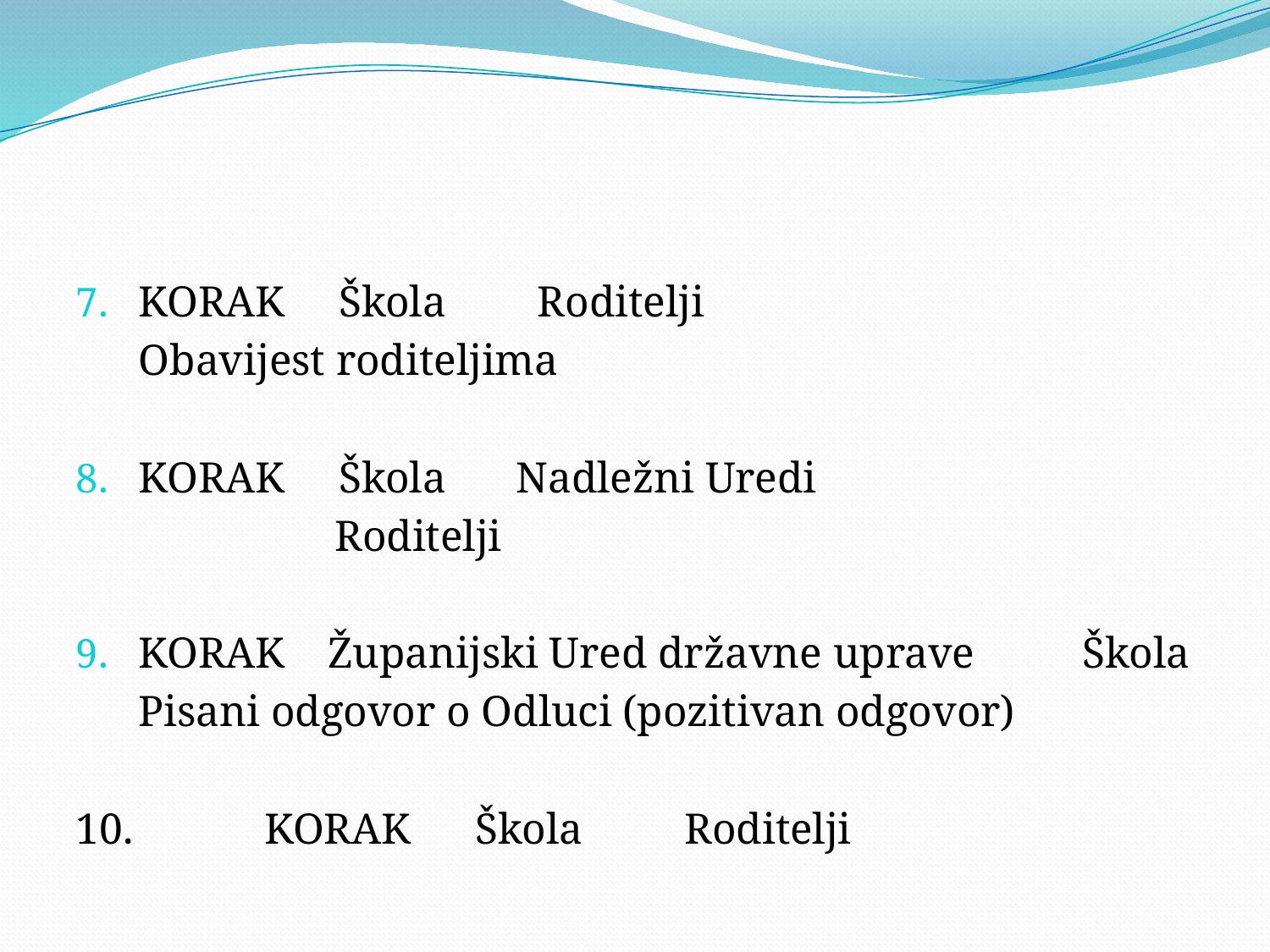

#
KORAK     Škola	  Roditelji
	Obavijest roditeljima

KORAK     Škola		Nadležni Uredi
                        Roditelji

KORAK    Županijski Ured državne uprave          Škola
	Pisani odgovor o Odluci (pozitivan odgovor)

10. 	KORAK      Škola 	    Roditelji